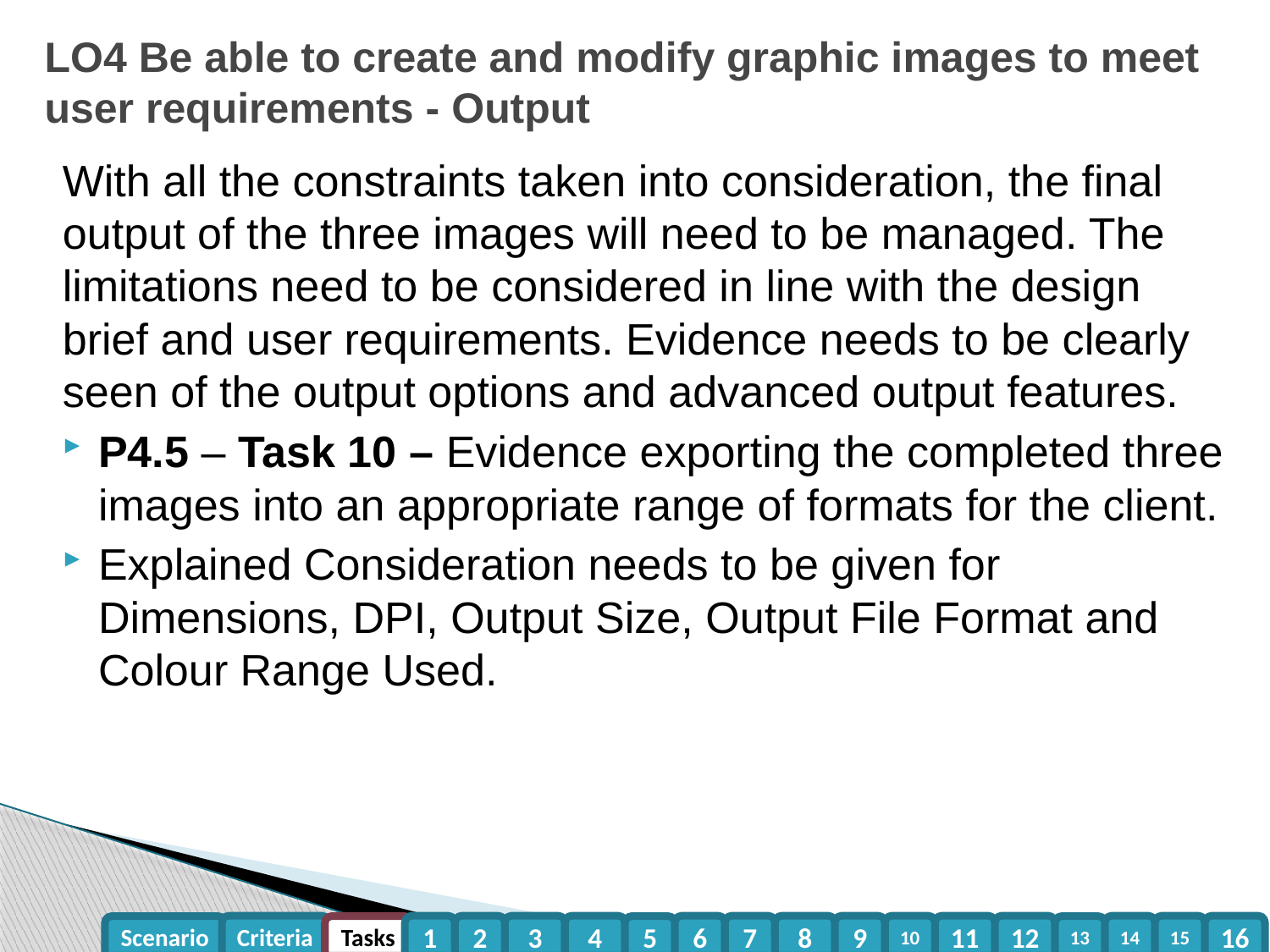

# LO4 Be able to create and modify graphic images to meet user requirements - Output
With all the constraints taken into consideration, the final output of the three images will need to be managed. The limitations need to be considered in line with the design brief and user requirements. Evidence needs to be clearly seen of the output options and advanced output features.
P4.5 – Task 10 – Evidence exporting the completed three images into an appropriate range of formats for the client.
Explained Consideration needs to be given for Dimensions, DPI, Output Size, Output File Format and Colour Range Used.